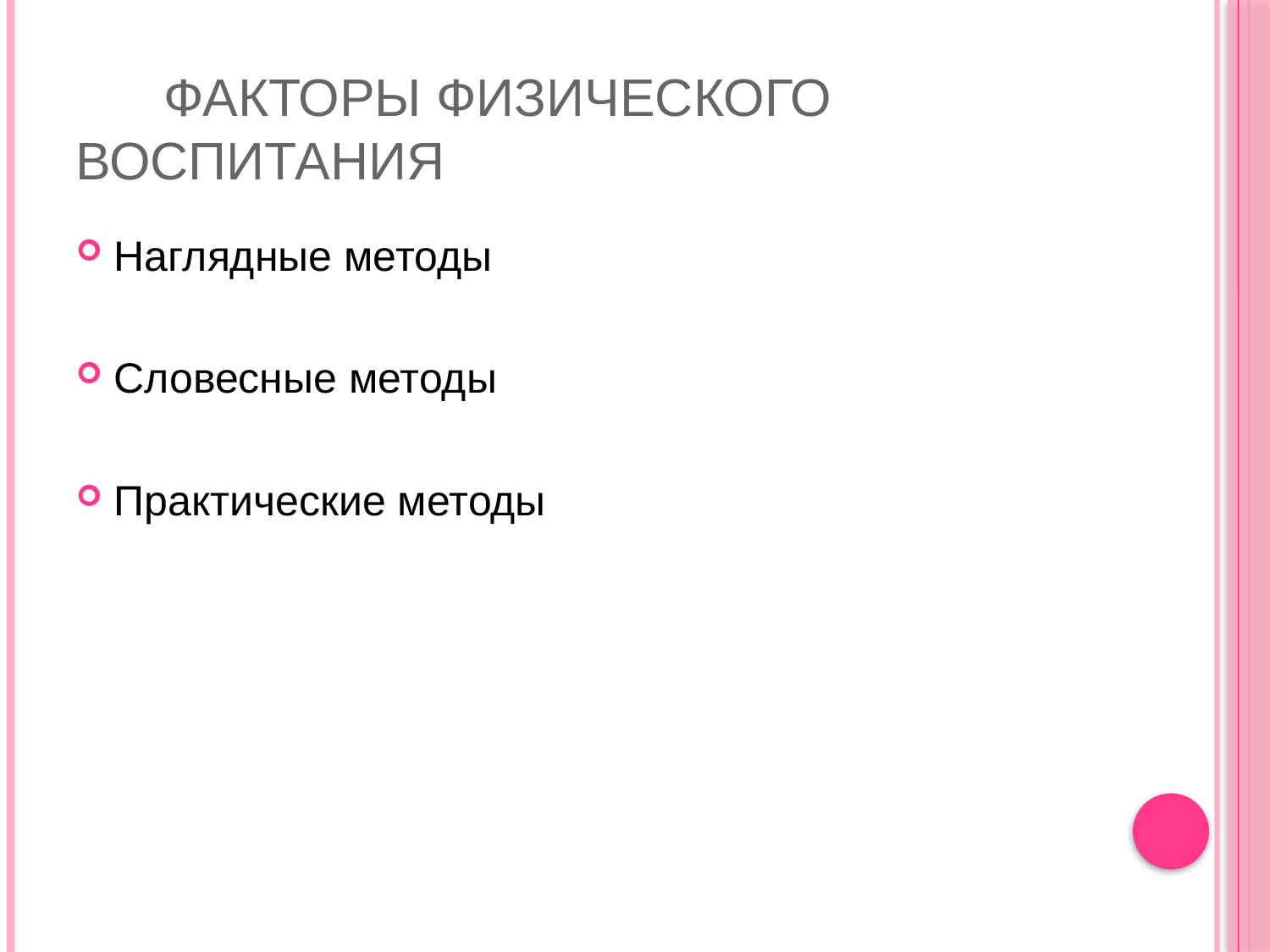

# Факторы физического воспитания
Наглядные методы

Словесные методы

Практические методы